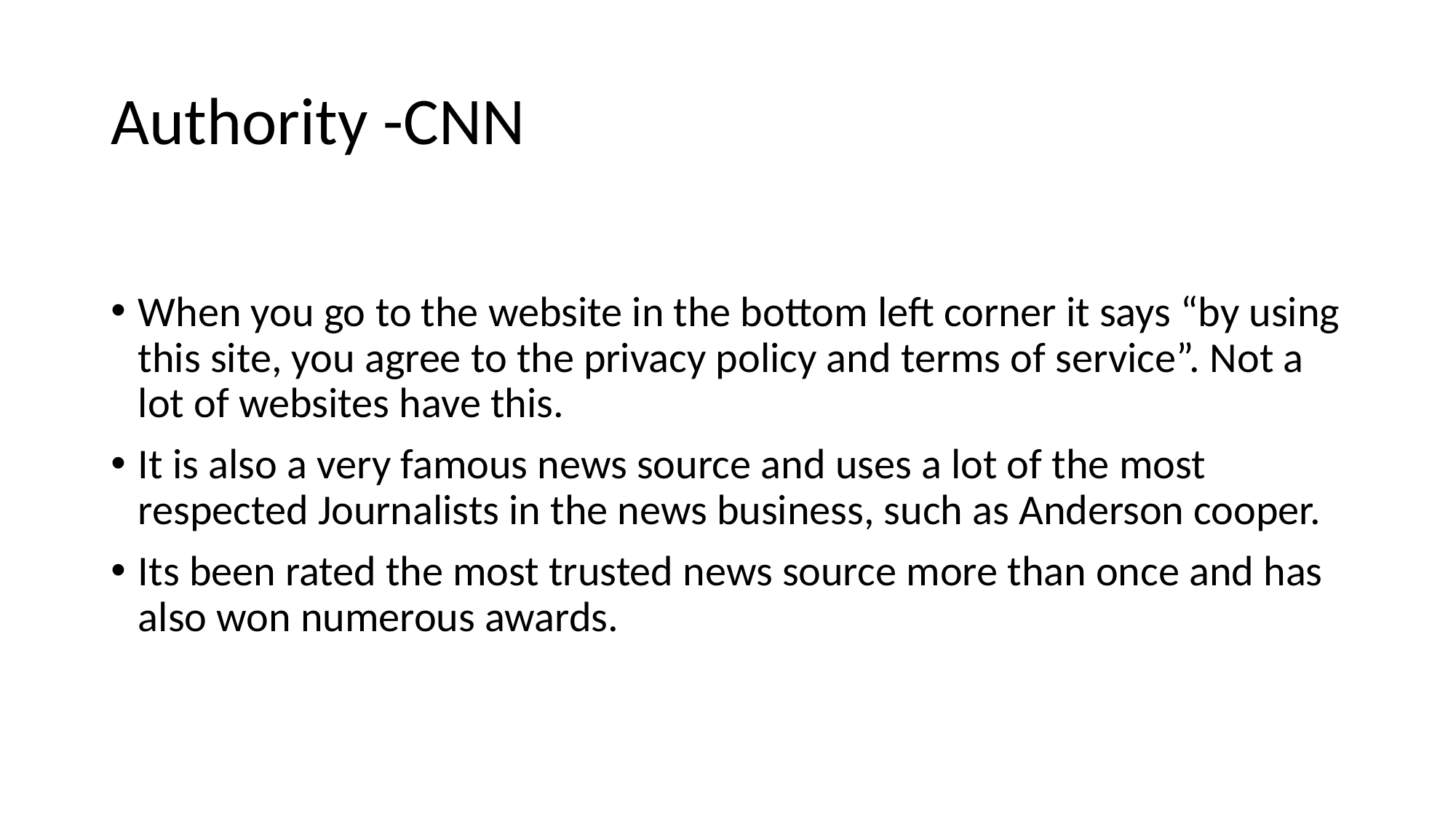

# Authority -CNN

When you go to the website in the bottom left corner it says “by using this site, you agree to the privacy policy and terms of service”. Not a lot of websites have this.
It is also a very famous news source and uses a lot of the most respected Journalists in the news business, such as Anderson cooper.
Its been rated the most trusted news source more than once and has also won numerous awards.